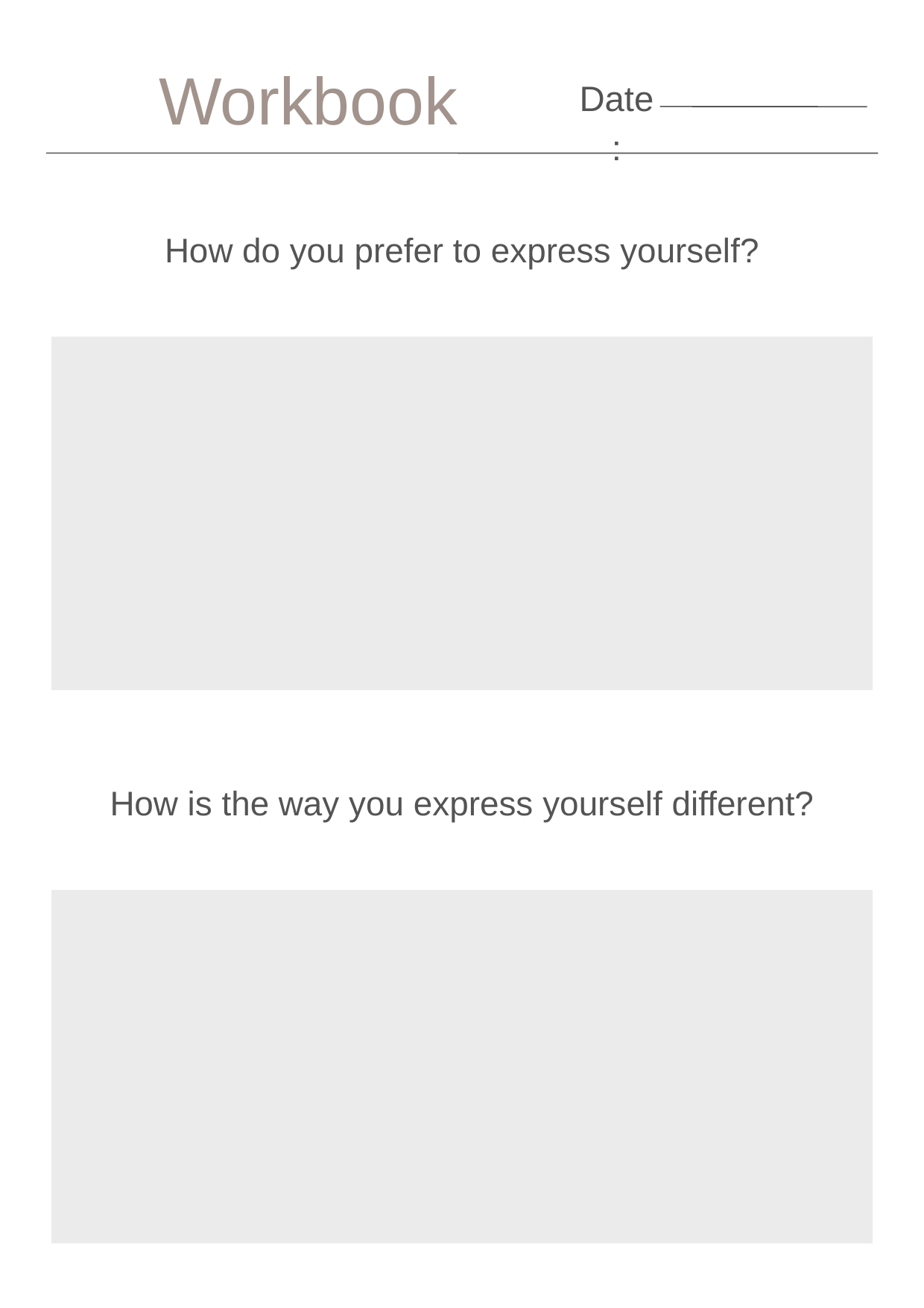

Workbook
Date:

How do you prefer to express yourself?

How is the way you express yourself different?